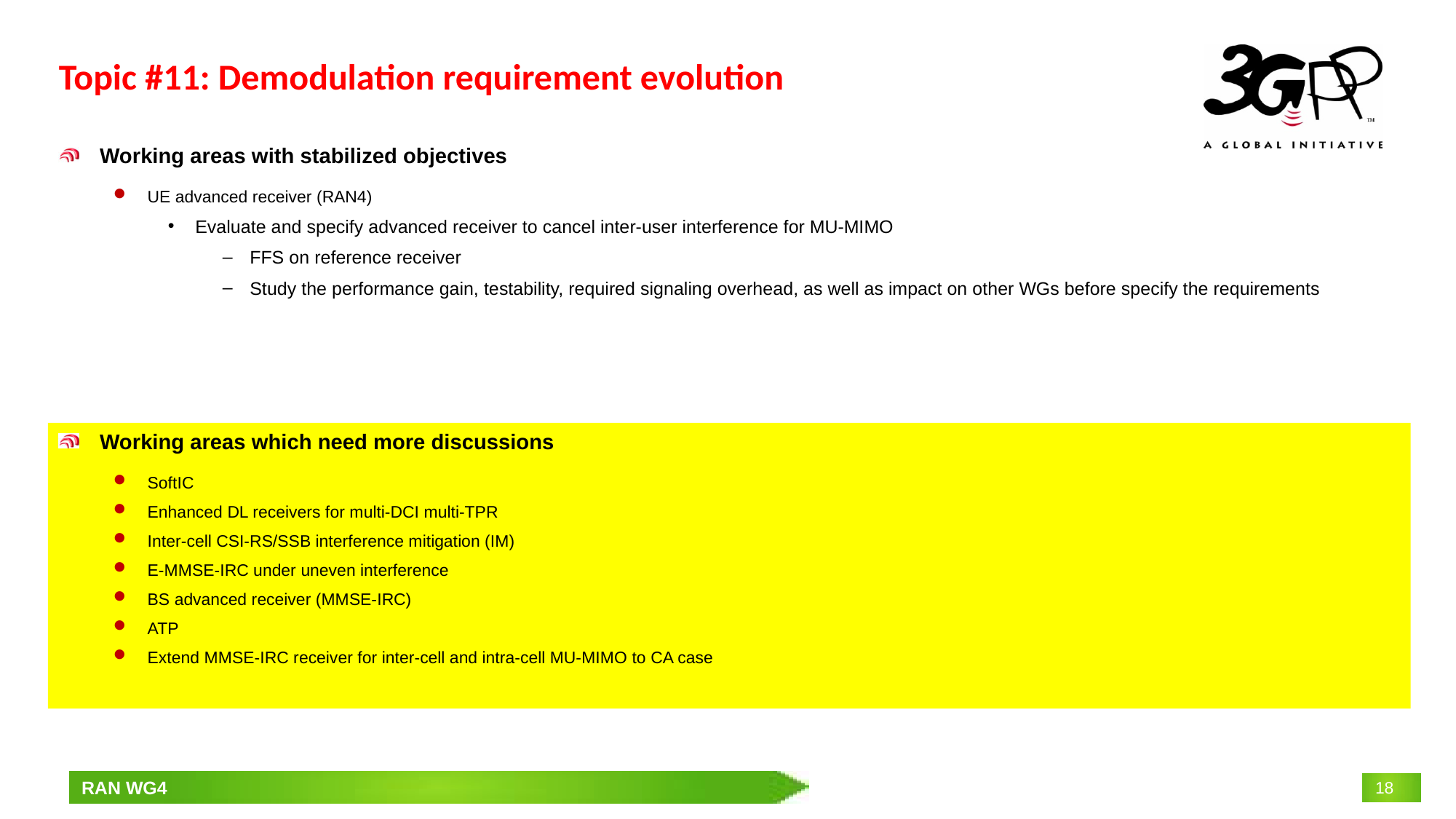

# Topic #11: Demodulation requirement evolution
Working areas with stabilized objectives
UE advanced receiver (RAN4)
Evaluate and specify advanced receiver to cancel inter-user interference for MU-MIMO
FFS on reference receiver
Study the performance gain, testability, required signaling overhead, as well as impact on other WGs before specify the requirements

Working areas which need more discussions
SoftIC
Enhanced DL receivers for multi-DCI multi-TPR
Inter-cell CSI-RS/SSB interference mitigation (IM)
E-MMSE-IRC under uneven interference
BS advanced receiver (MMSE-IRC)
ATP
Extend MMSE-IRC receiver for inter-cell and intra-cell MU-MIMO to CA case